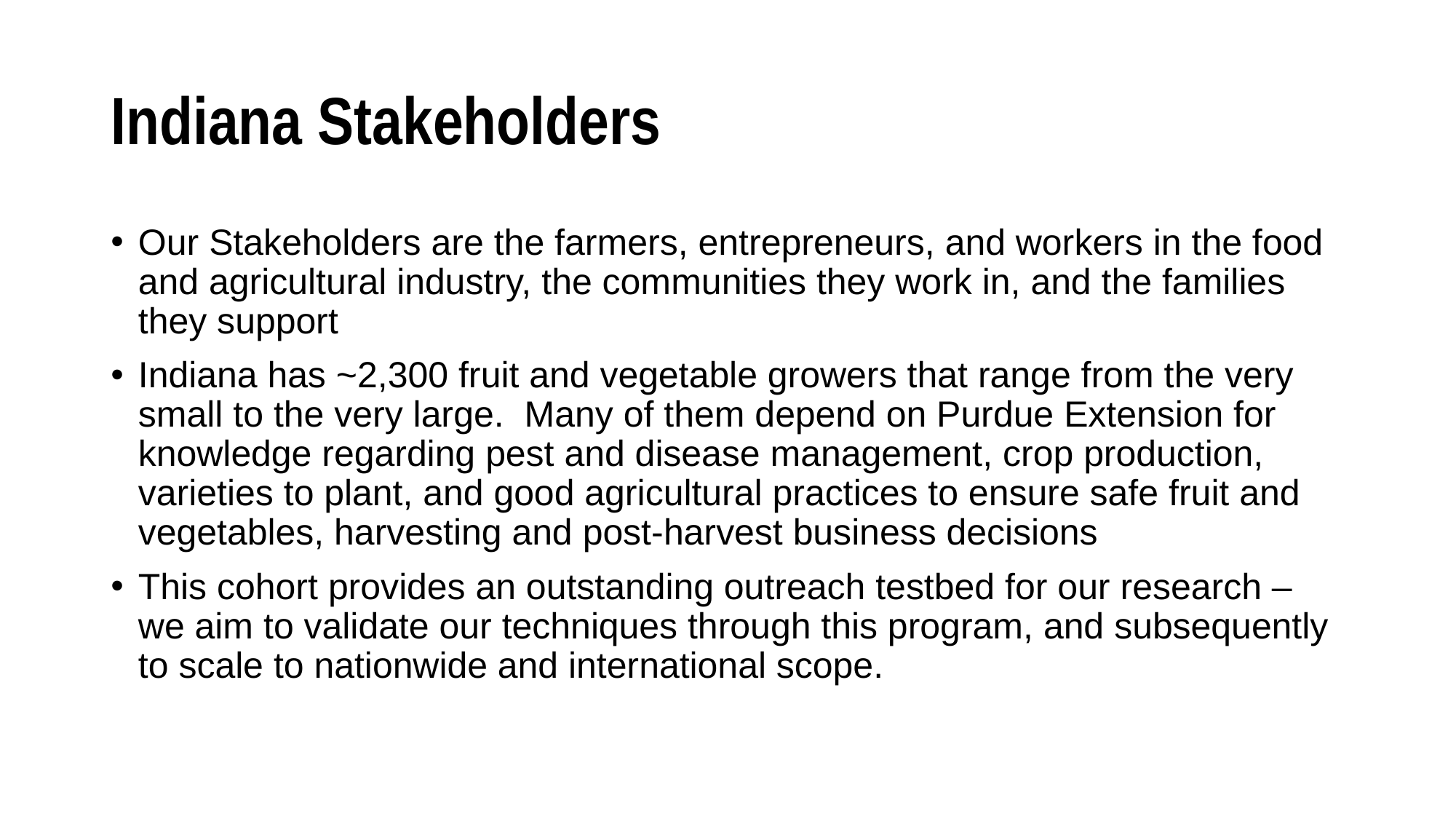

# Indiana Stakeholders
Our Stakeholders are the farmers, entrepreneurs, and workers in the food and agricultural industry, the communities they work in, and the families they support
Indiana has ~2,300 fruit and vegetable growers that range from the very small to the very large.  Many of them depend on Purdue Extension for knowledge regarding pest and disease management, crop production, varieties to plant, and good agricultural practices to ensure safe fruit and vegetables, harvesting and post-harvest business decisions
This cohort provides an outstanding outreach testbed for our research – we aim to validate our techniques through this program, and subsequently to scale to nationwide and international scope.